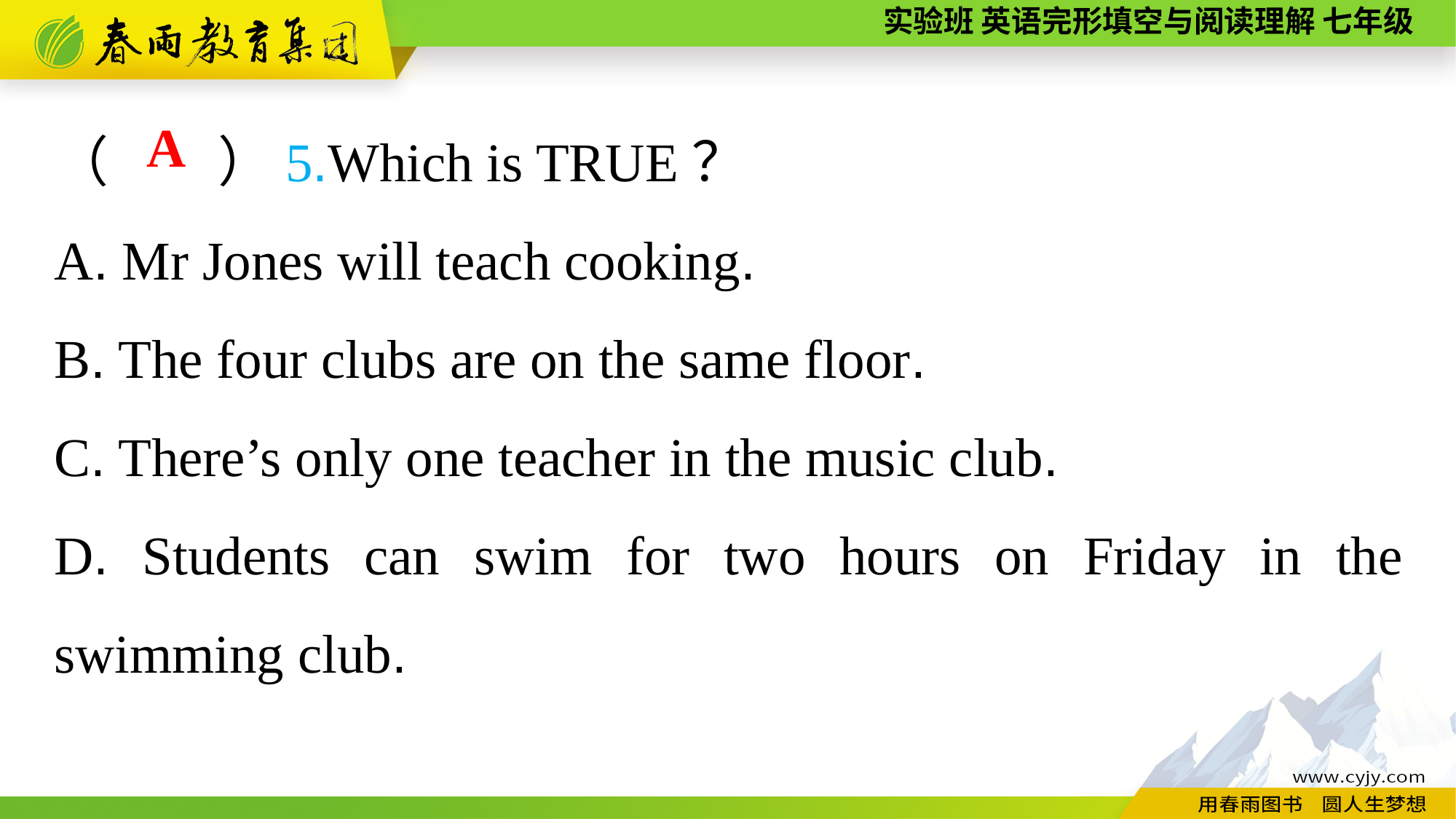

（　　）5.Which is TRUE？
A. Mr Jones will teach cooking.
B. The four clubs are on the same floor.
C. There’s only one teacher in the music club.
D. Students can swim for two hours on Friday in the swimming club.
A